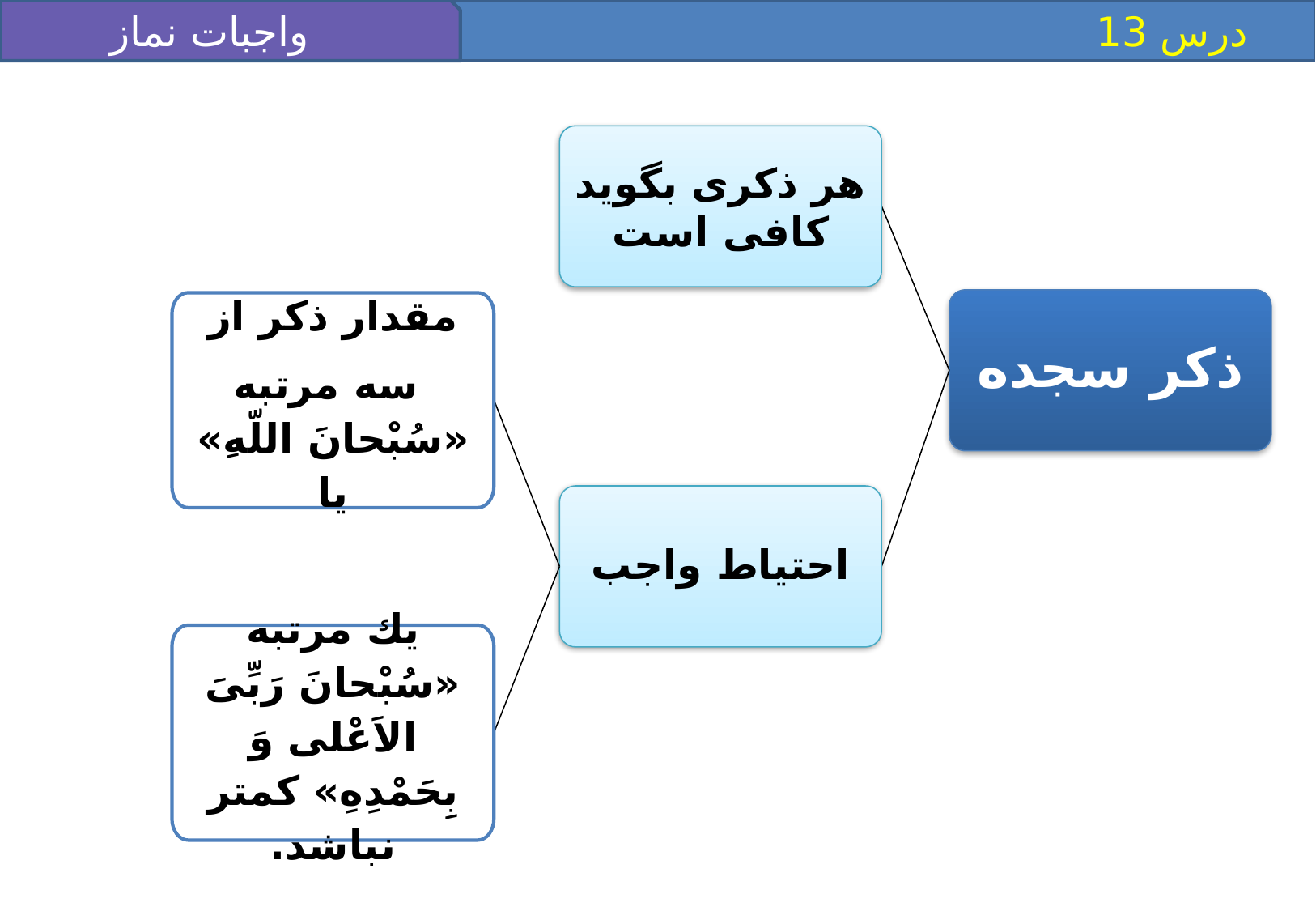

واجبات نماز 3
 درس 13
هر ذكرى بگويد كافى است

ذکر سجده
مقدار ذكر از
 سه مرتبه
«سُبْحانَ اللّه‏ِ» يا

احتياط واجب
يك مرتبه «سُبْحانَ رَبِّىَ الاَعْلى وَ بِحَمْدِهِ» كمتر نباشد.